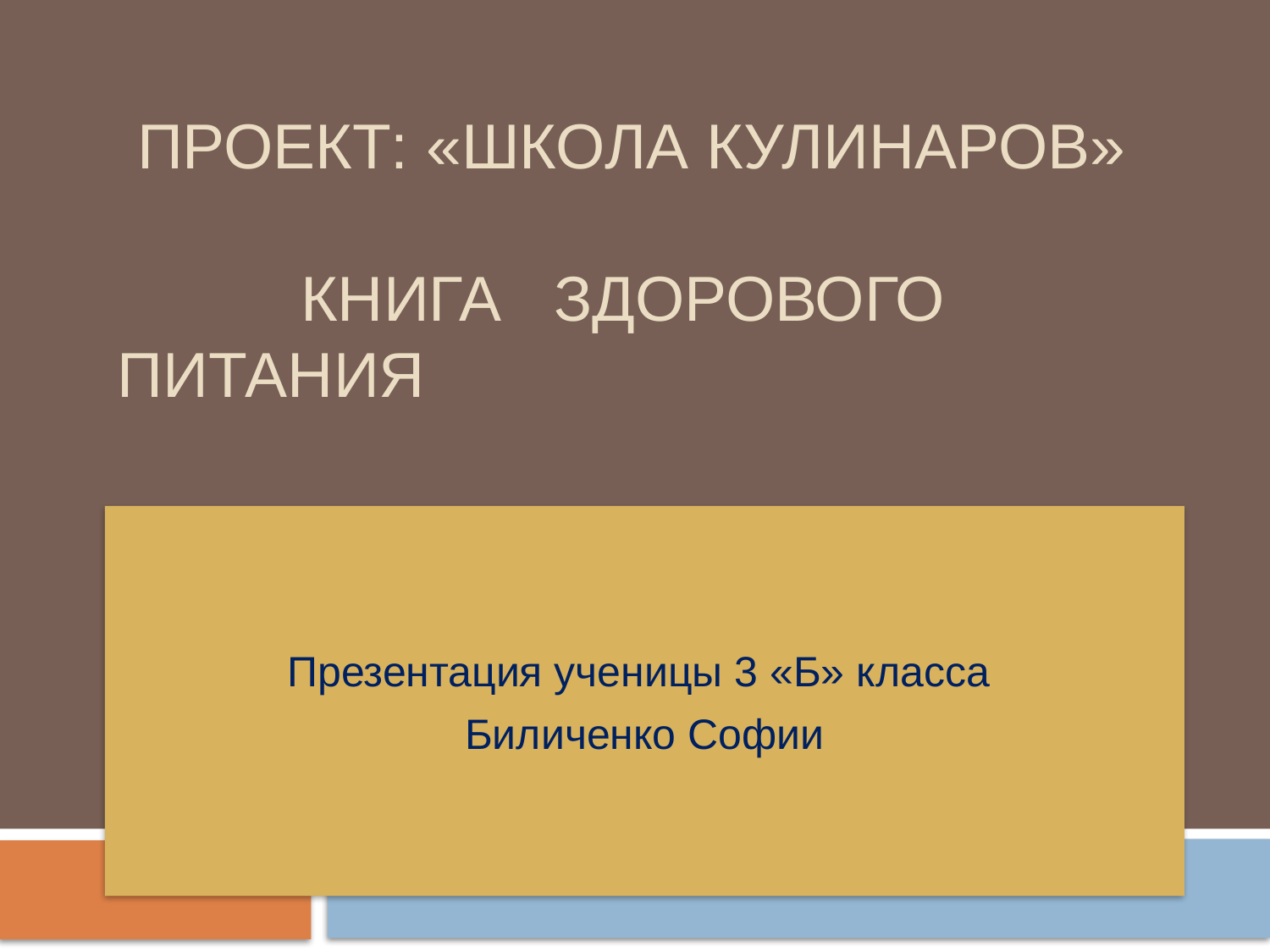

# Проект: «Школа кулинаров» КНИГА   ЗДОРОВОГО ПИТАНИЯ
Презентация ученицы 3 «Б» класса
Биличенко Софии